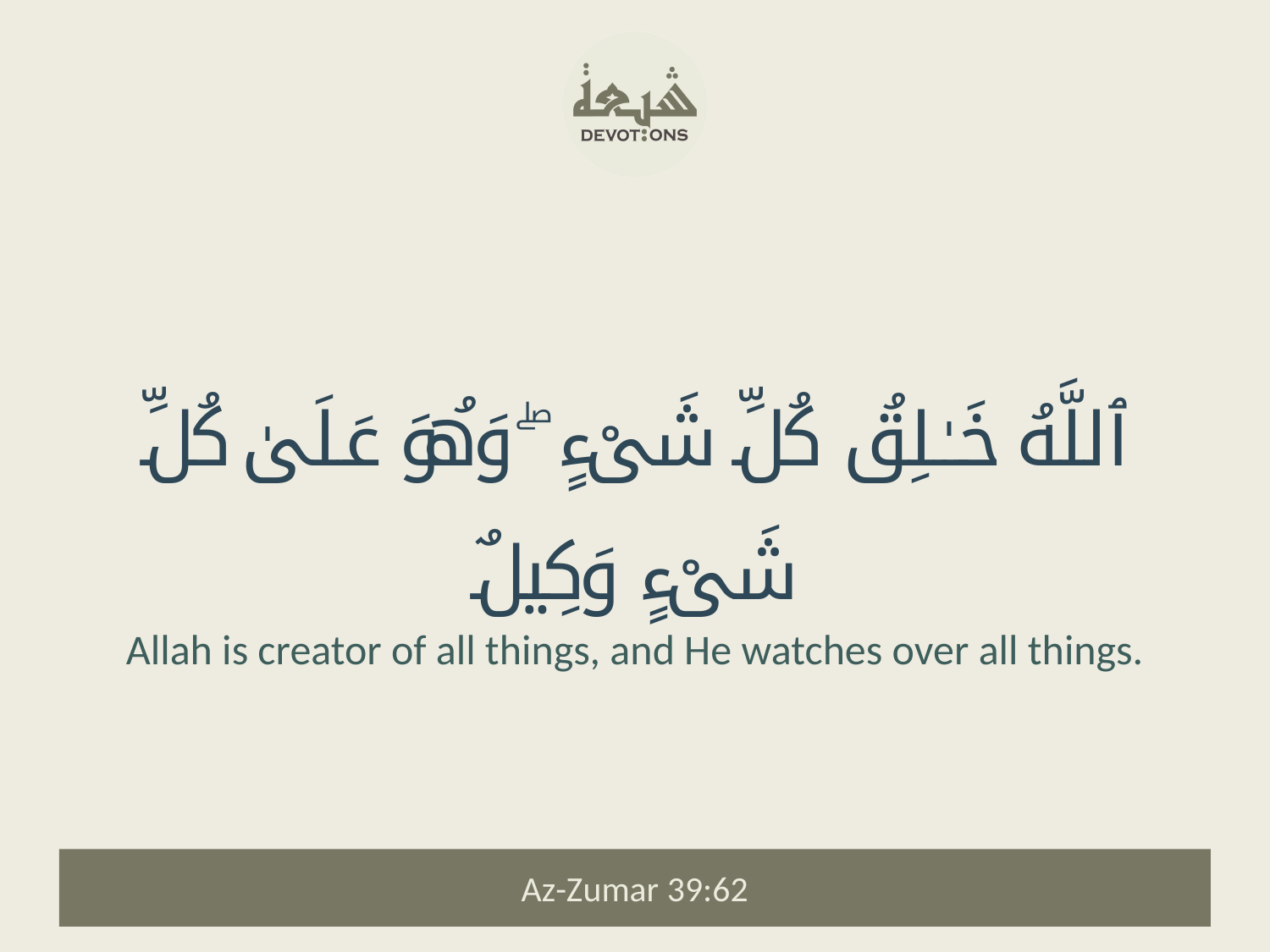

ٱللَّهُ خَـٰلِقُ كُلِّ شَىْءٍ ۖ وَهُوَ عَلَىٰ كُلِّ شَىْءٍ وَكِيلٌ
Allah is creator of all things, and He watches over all things.
Az-Zumar 39:62